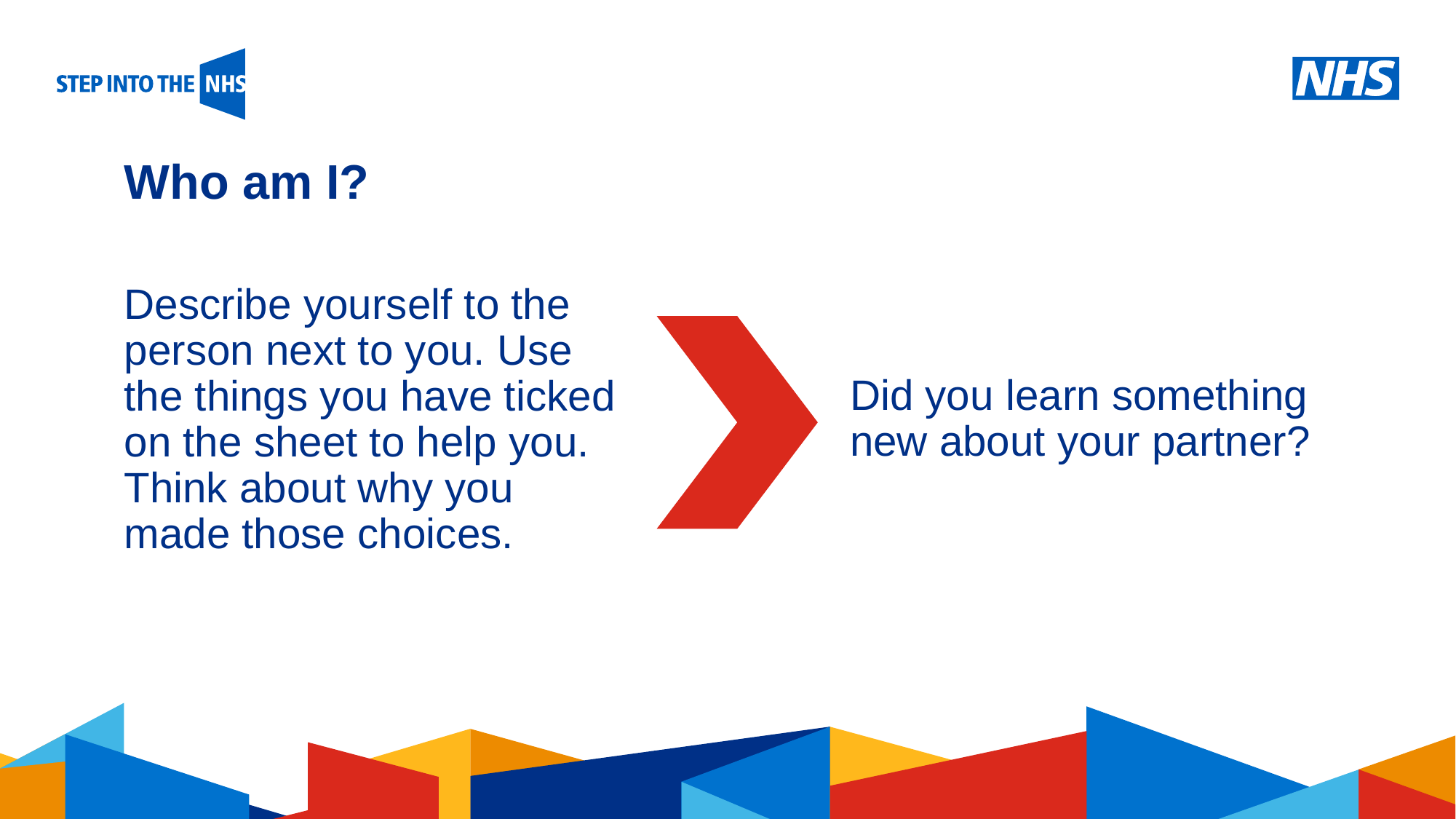

# Who am I?
Describe yourself to the person next to you. Use the things you have ticked on the sheet to help you. Think about why you made those choices.

Did you learn something new about your partner?